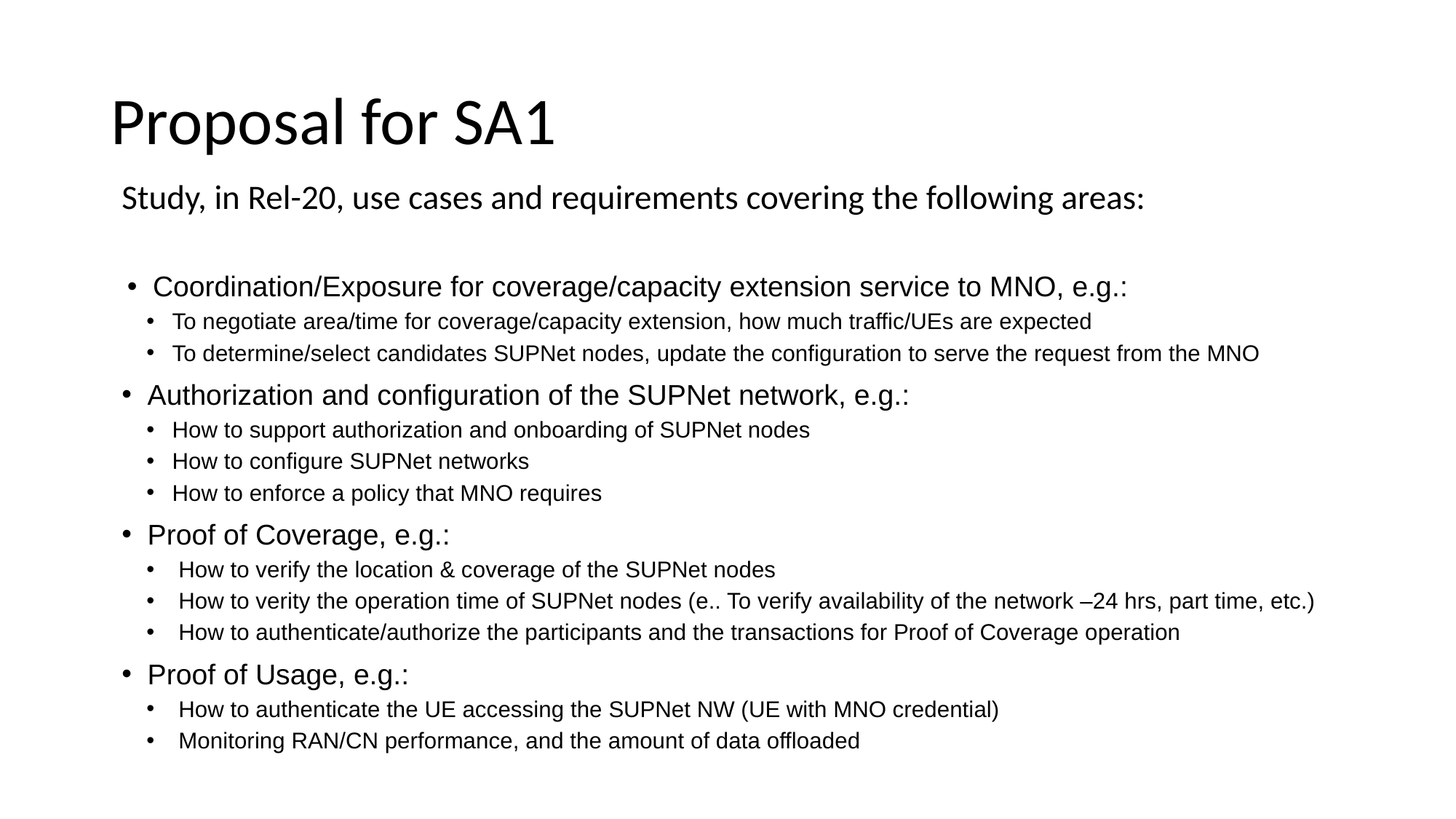

# Proposal for SA1
Study, in Rel-20, use cases and requirements covering the following areas:
Coordination/Exposure for coverage/capacity extension service to MNO, e.g.:
To negotiate area/time for coverage/capacity extension, how much traffic/UEs are expected
To determine/select candidates SUPNet nodes, update the configuration to serve the request from the MNO
Authorization and configuration of the SUPNet network, e.g.:
How to support authorization and onboarding of SUPNet nodes
How to configure SUPNet networks
How to enforce a policy that MNO requires
Proof of Coverage, e.g.:
How to verify the location & coverage of the SUPNet nodes
How to verity the operation time of SUPNet nodes (e.. To verify availability of the network –24 hrs, part time, etc.)
How to authenticate/authorize the participants and the transactions for Proof of Coverage operation
Proof of Usage, e.g.:
How to authenticate the UE accessing the SUPNet NW (UE with MNO credential)
Monitoring RAN/CN performance, and the amount of data offloaded